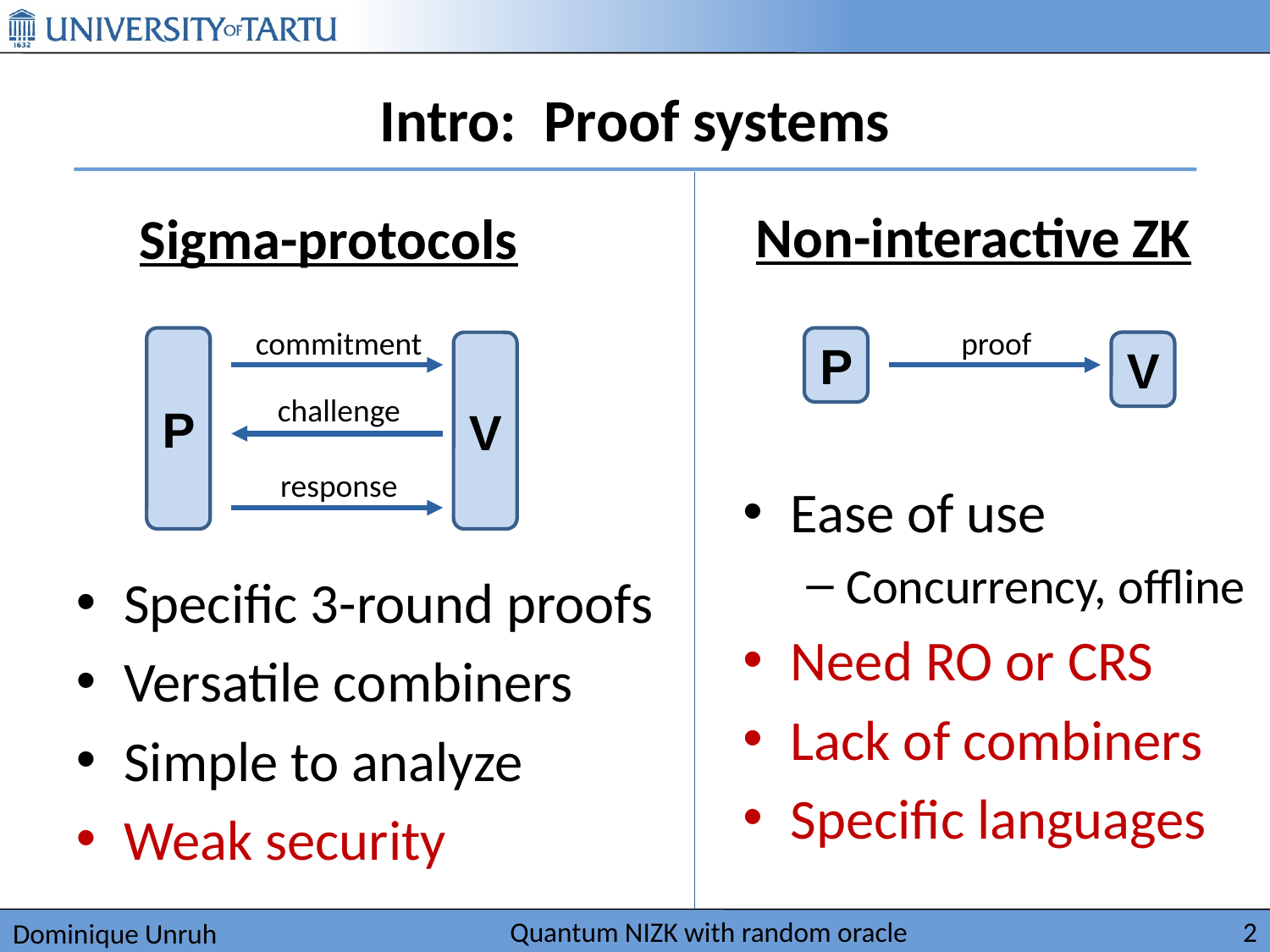

# Intro:  Proof systems
Non-interactive ZK
proof
P
V
Sigma-protocols
commitment
P
V
challenge
response
Ease of use
Concurrency, offline
Need RO or CRS
Lack of combiners
Specific languages
Specific 3-round proofs
Versatile combiners
Simple to analyze
Weak security

Quantum NIZK with random oracle
2